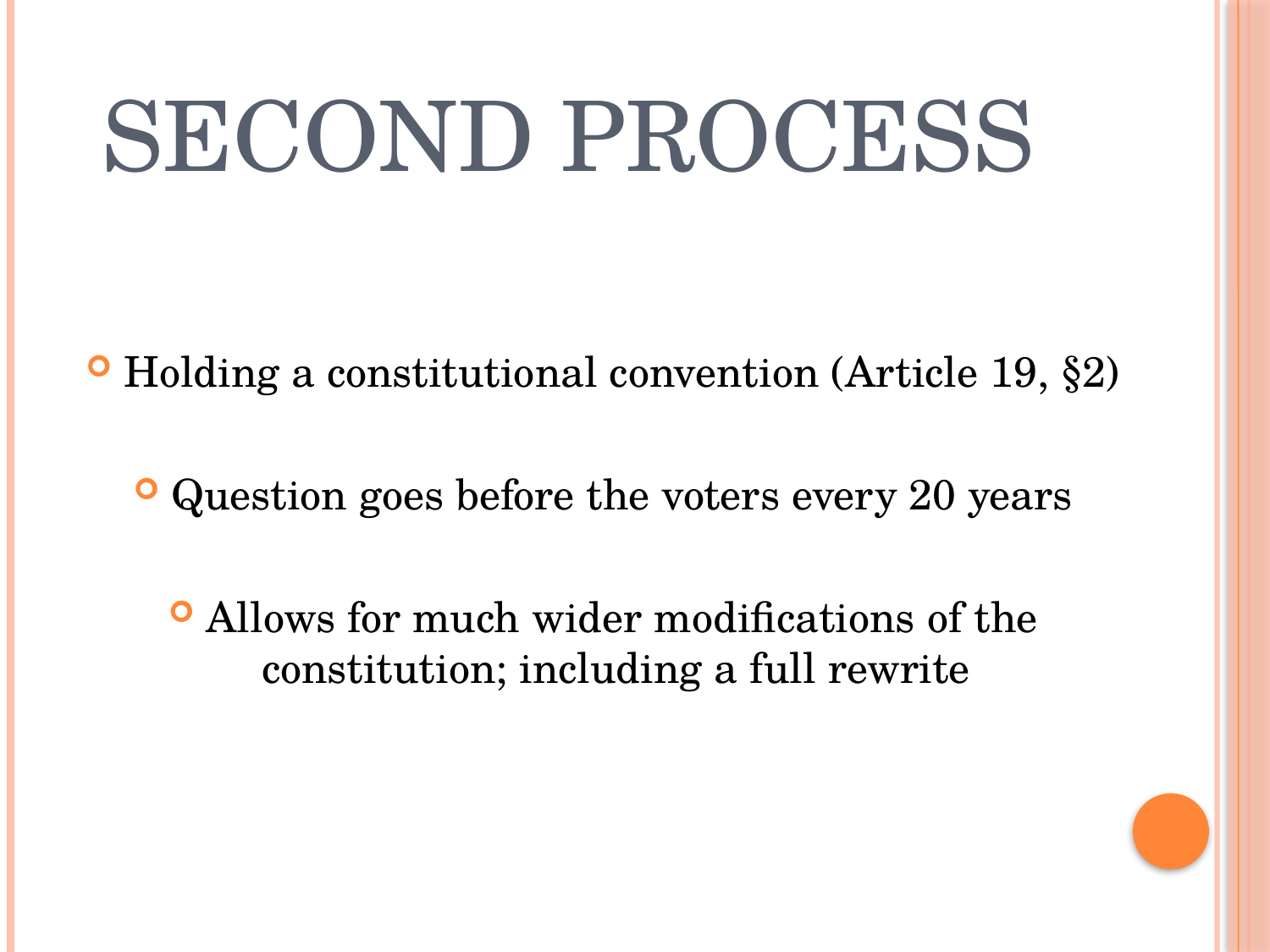

# Second process
Holding a constitutional convention (Article 19, §2)

Question goes before the voters every 20 years

Allows for much wider modifications of the constitution; including a full rewrite